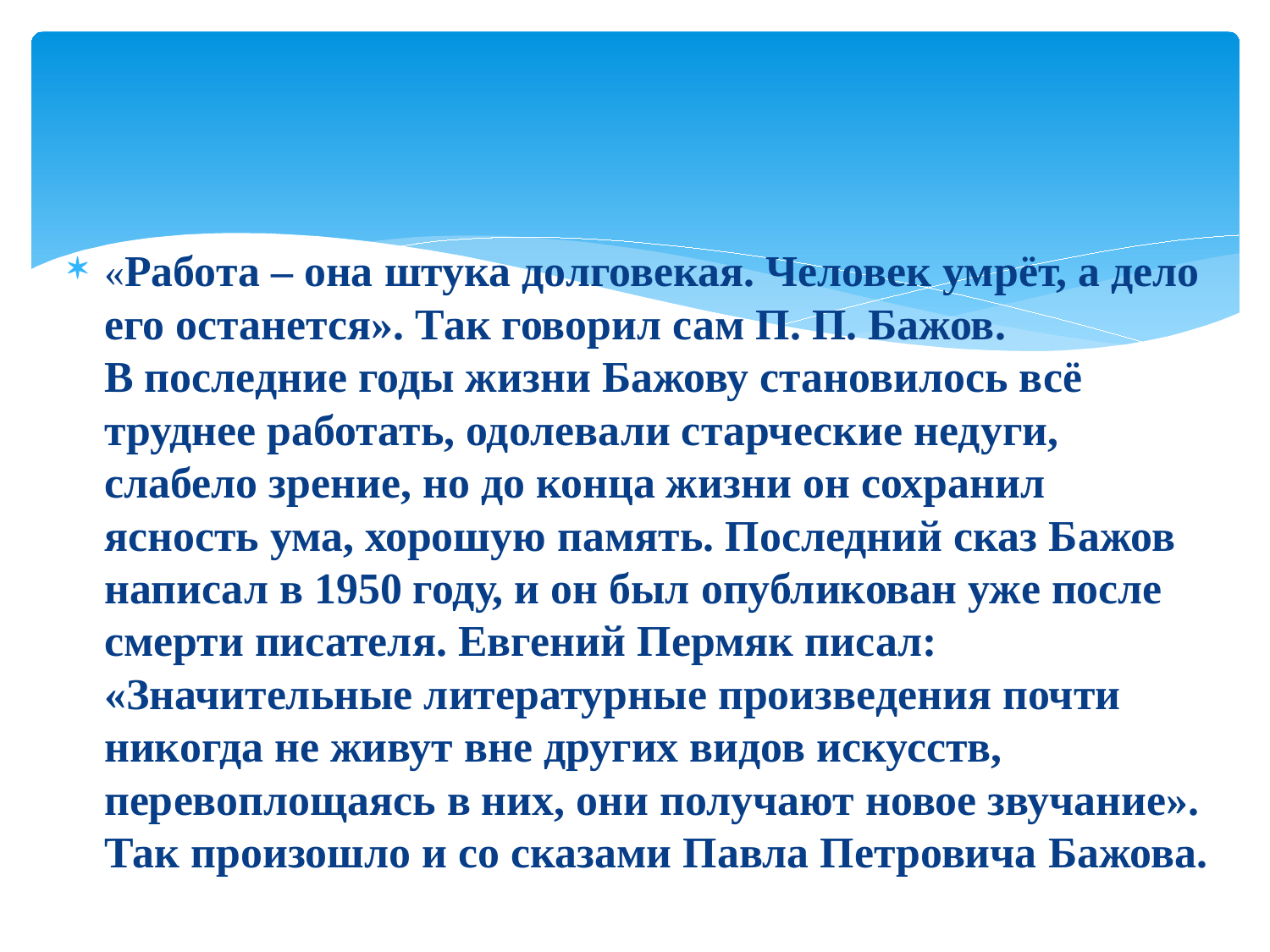

#
«Работа – она штука долговекая. Человек умрёт, а дело его останется». Так говорил сам П. П. Бажов. 
В последние годы жизни Бажову становилось всё труднее работать, одолевали старческие недуги, слабело зрение, но до конца жизни он сохранил ясность ума, хорошую память. Последний сказ Бажов написал в 1950 году, и он был опубликован уже после смерти писателя. Евгений Пермяк писал: «Значительные литературные произведения почти никогда не живут вне других видов искусств, перевоплощаясь в них, они получают новое звучание». Так произошло и со сказами Павла Петровича Бажова.